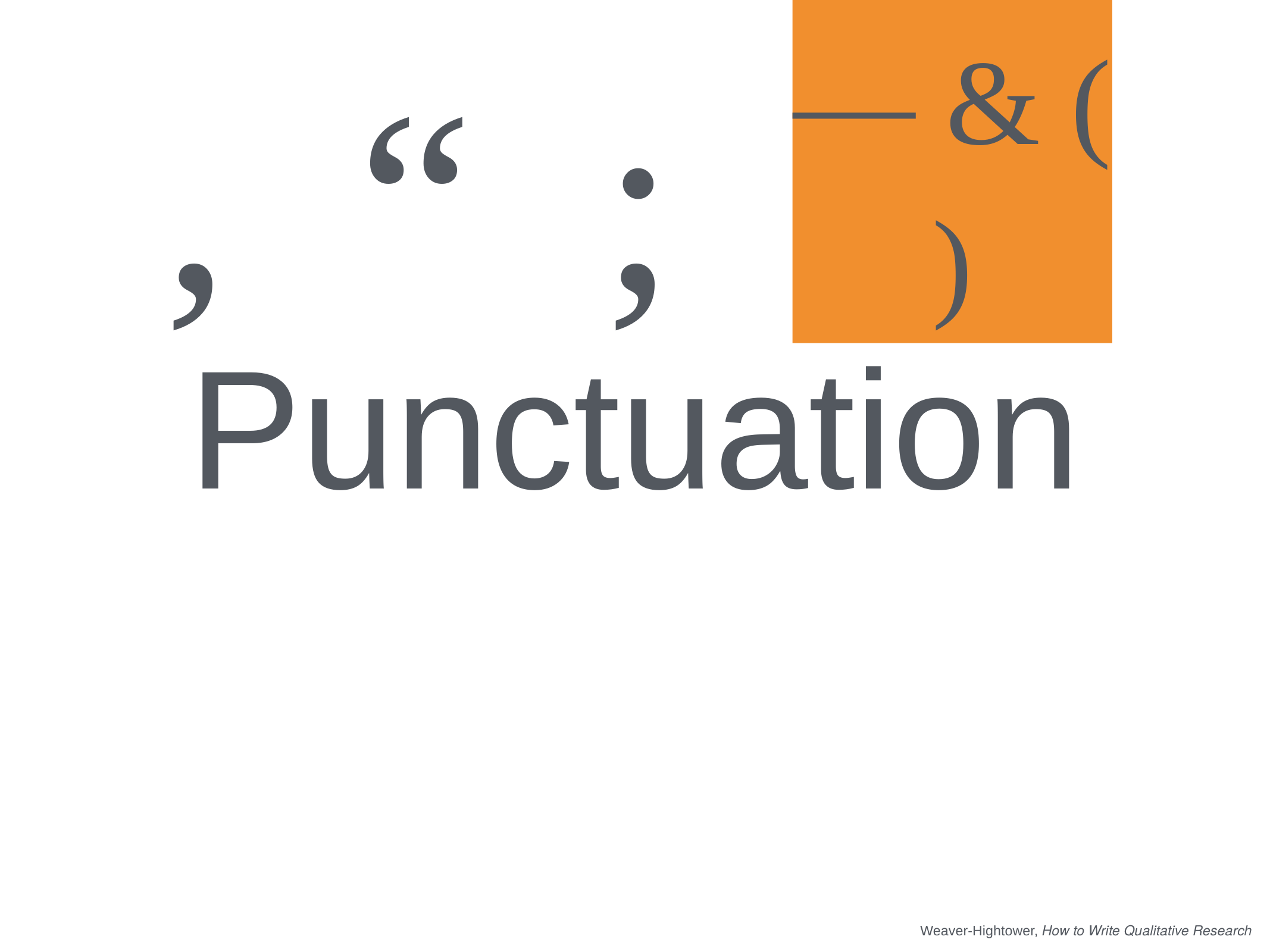

,
“
;

— & ( )
Punctuation